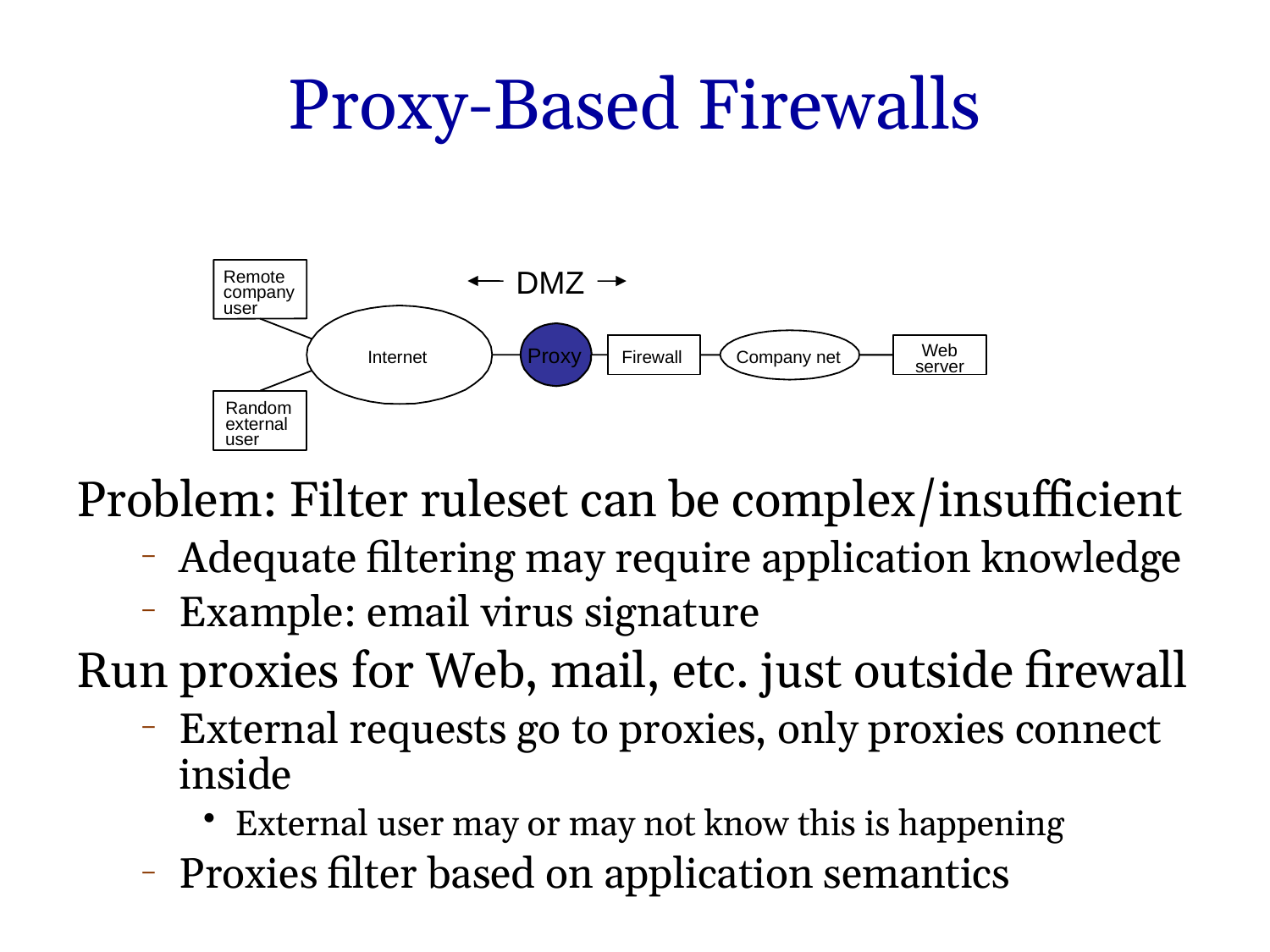

# Proxy-Based Firewalls
DMZ

Remote
company

user

W
eb
Proxy
Internet
Firewall
Company net

server

Random
external
user
Problem: Filter ruleset can be complex/insufficient
Adequate filtering may require application knowledge
Example: email virus signature
Run proxies for Web, mail, etc. just outside firewall
External requests go to proxies, only proxies connect inside
External user may or may not know this is happening
Proxies filter based on application semantics